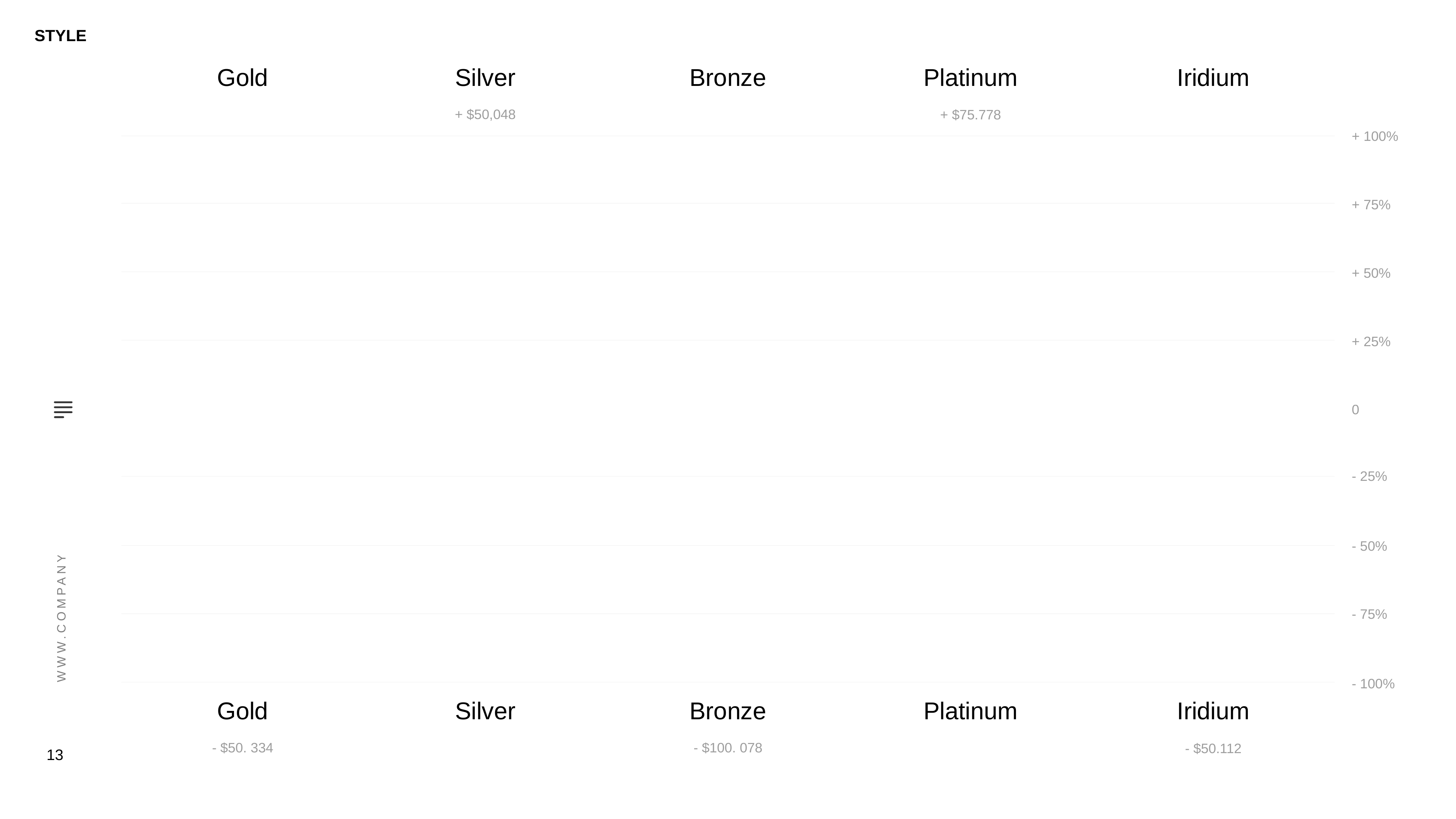

Silver
Gold
Platinum
Iridium
Bronze

+ $50,048

+ $75.778

+ 100%
+ 75%

+ 50%

+ 25%

0

- 25%
- 50%
- 75%
- 100%
Silver
Gold
Platinum
Iridium
Bronze
- $50. 334

- $100. 078

- $50.112
13